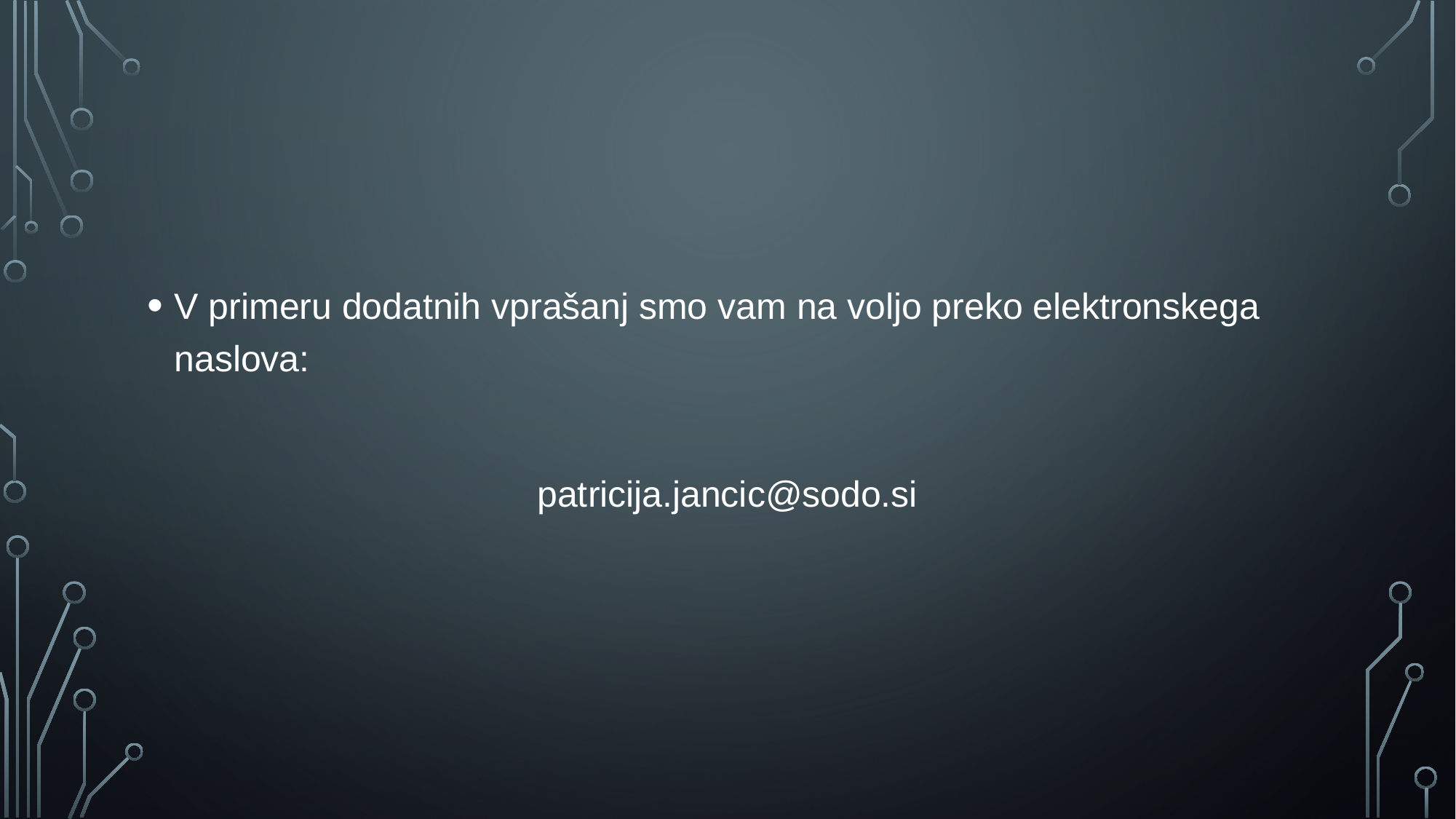

#
V primeru dodatnih vprašanj smo vam na voljo preko elektronskega naslova:

patricija.jancic@sodo.si